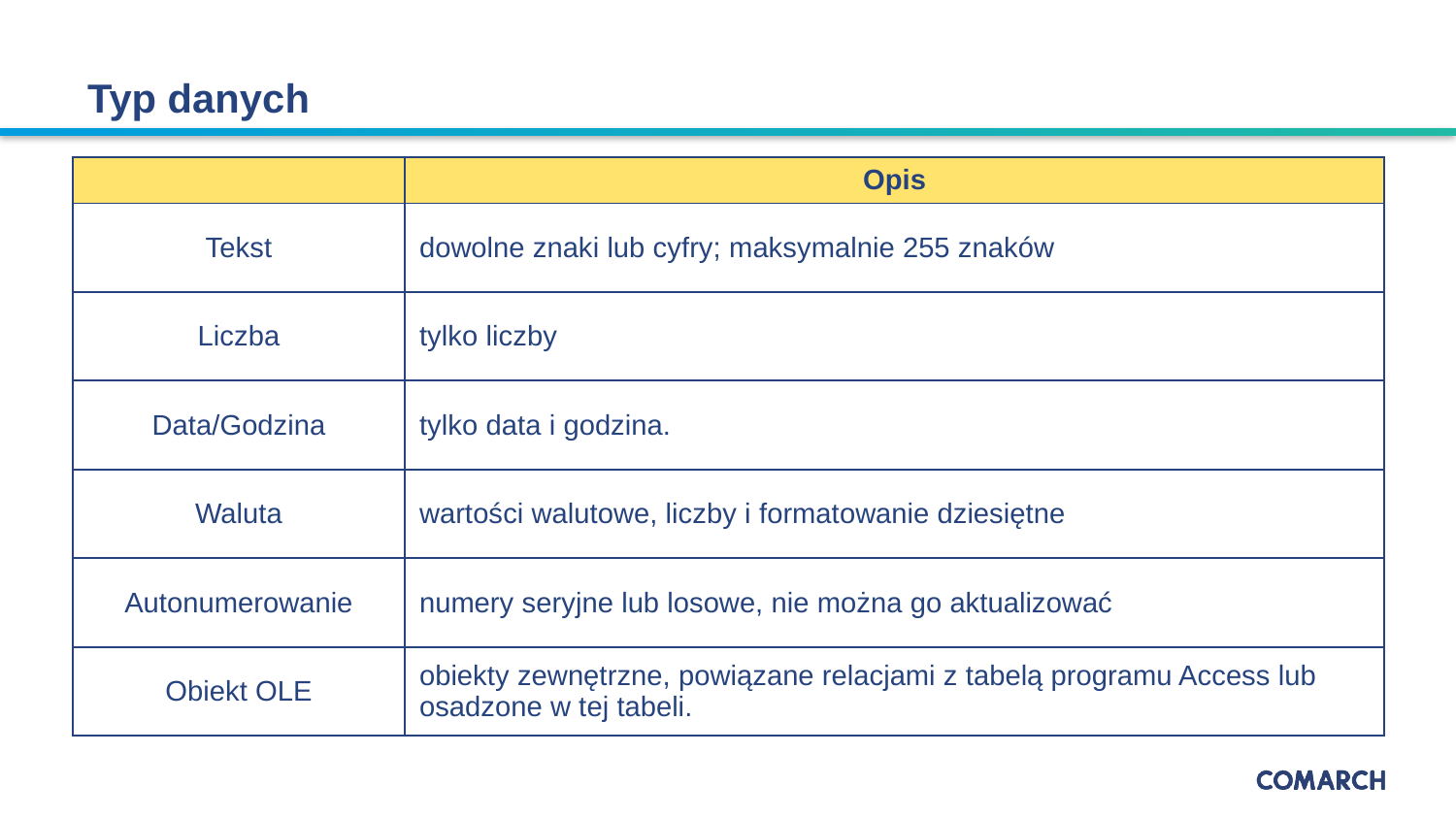

# Typ danych
|  | Opis |
| --- | --- |
| Tekst | dowolne znaki lub cyfry; maksymalnie 255 znaków |
| Liczba | tylko liczby |
| Data/Godzina | tylko data i godzina. |
| Waluta | wartości walutowe, liczby i formatowanie dziesiętne |
| Autonumerowanie | numery seryjne lub losowe, nie można go aktualizować |
| Obiekt OLE | obiekty zewnętrzne, powiązane relacjami z tabelą programu Access lub osadzone w tej tabeli. |